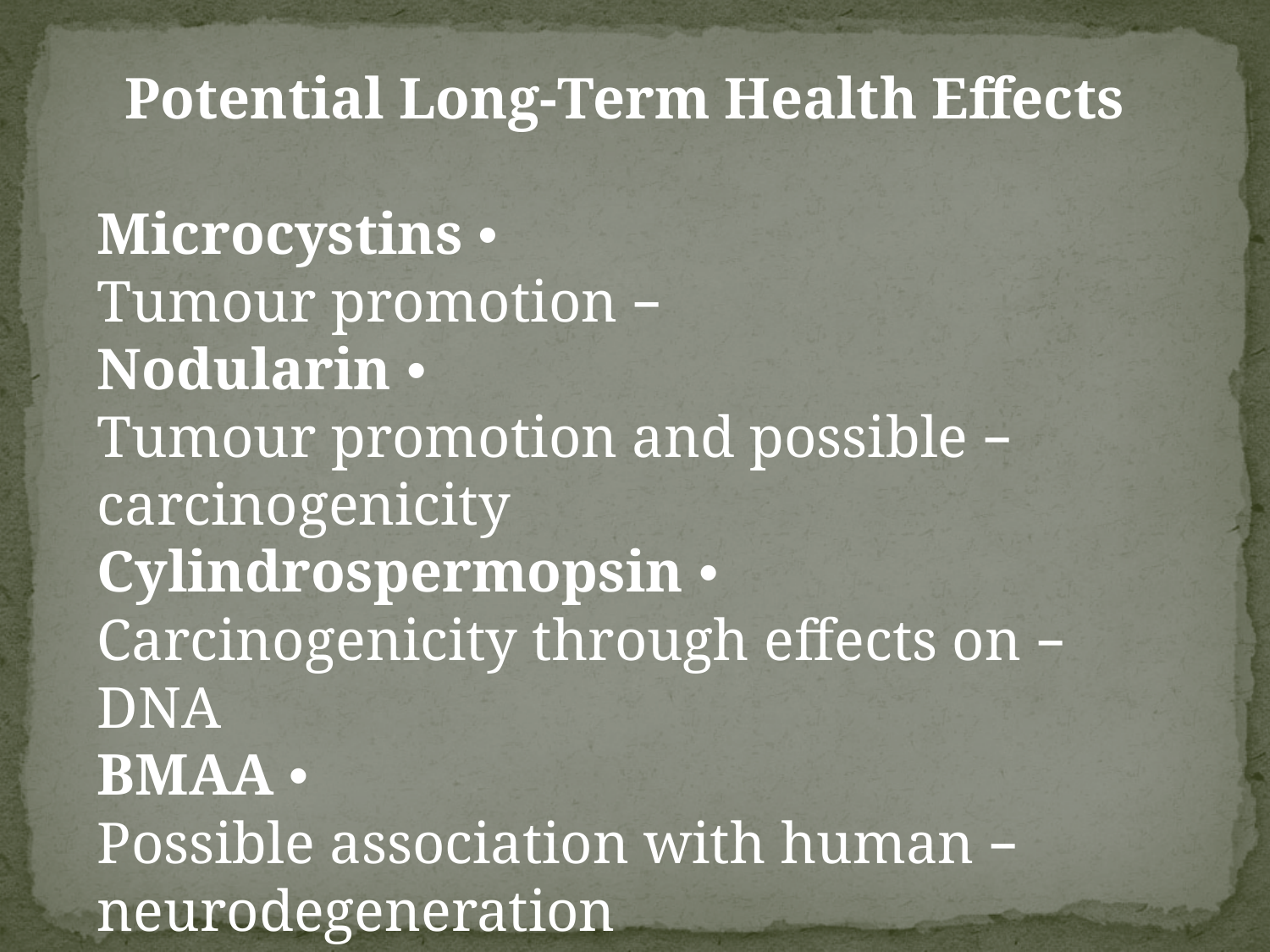

Potential Long-Term Health Effects

• Microcystins
– Tumour promotion
• Nodularin
– Tumour promotion and possible carcinogenicity
• Cylindrospermopsin
– Carcinogenicity through effects on DNA
• BMAA
– Possible association with human neurodegeneration